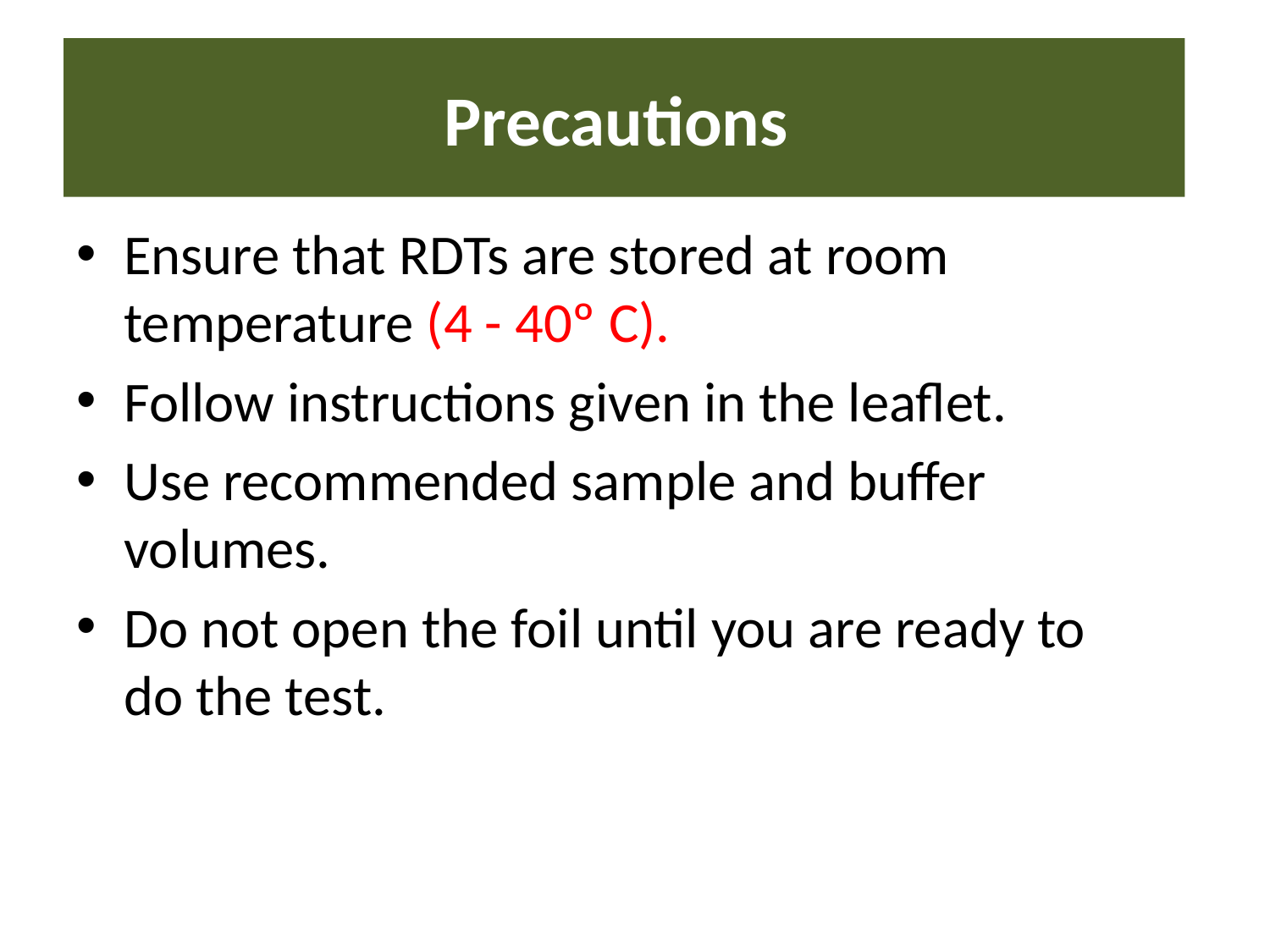

# Precautions
Ensure that RDTs are stored at room temperature (4 - 40º C).
Follow instructions given in the leaflet.
Use recommended sample and buffer volumes.
Do not open the foil until you are ready to do the test.